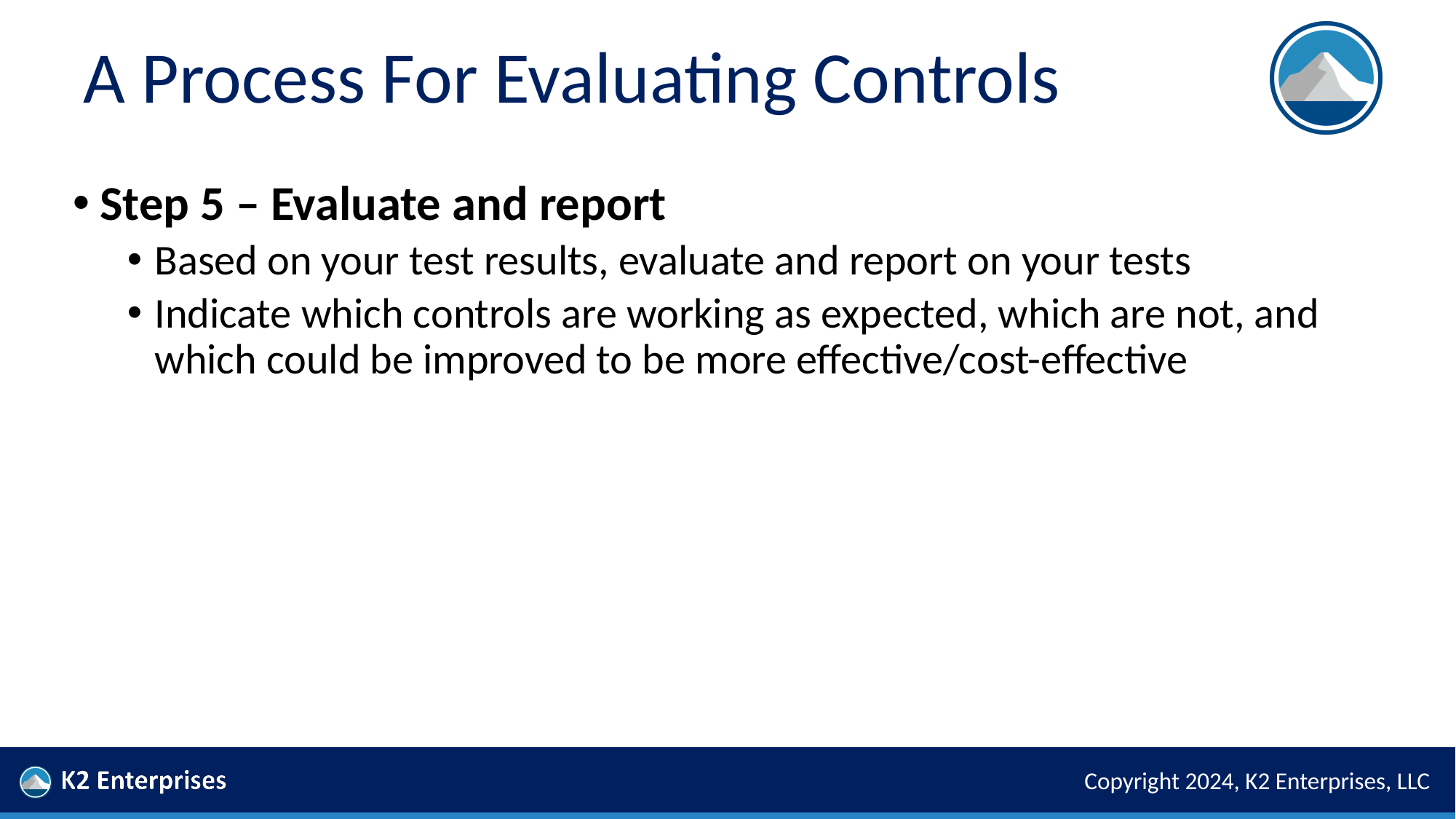

# A Process For Evaluating Controls
Step 5 – Evaluate and report
Based on your test results, evaluate and report on your tests
Indicate which controls are working as expected, which are not, and which could be improved to be more effective/cost-effective